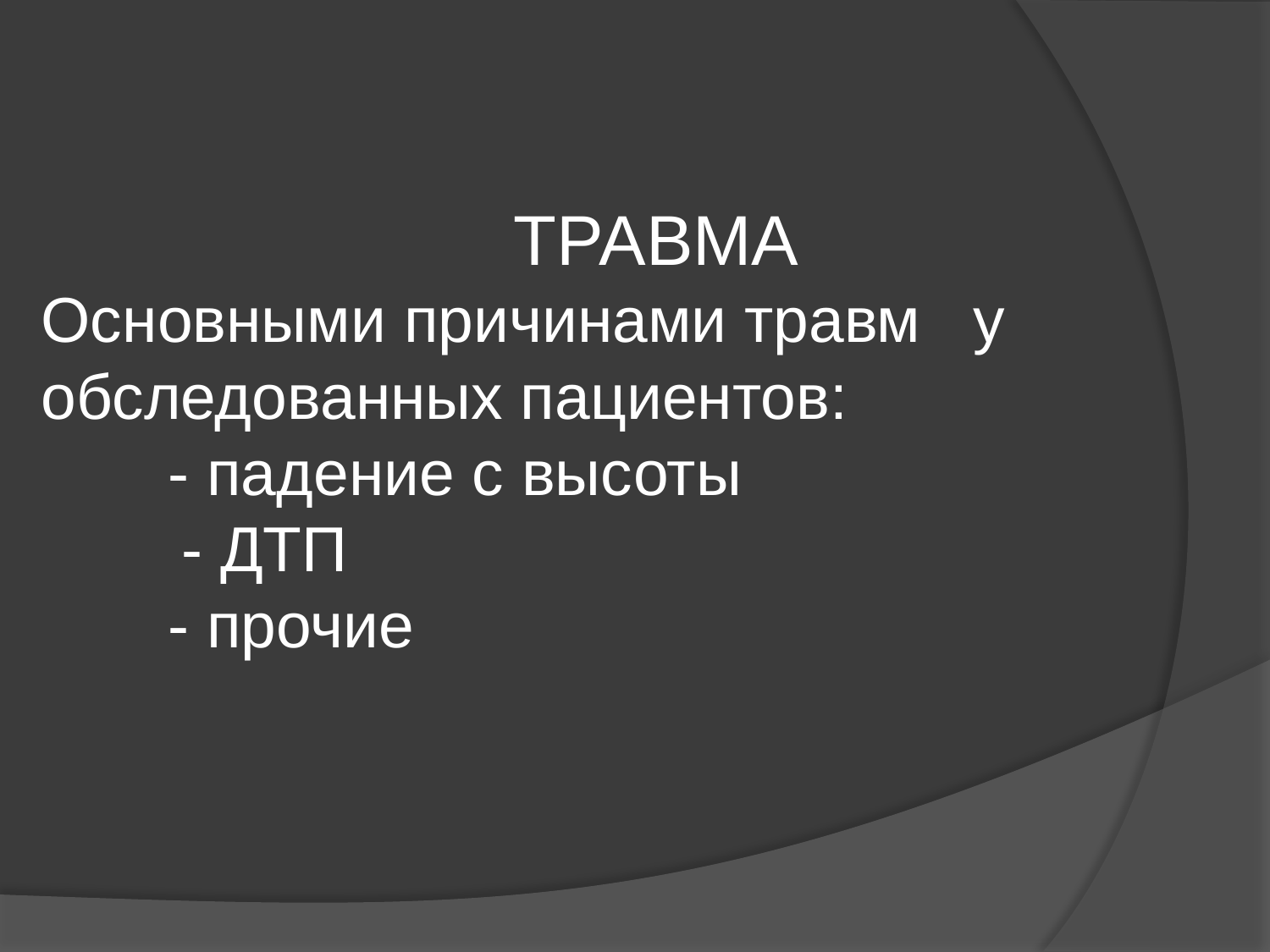

# ТРАВМА Основными причинами травм   у обследованных пациентов: - падение с высоты - ДТП - прочие